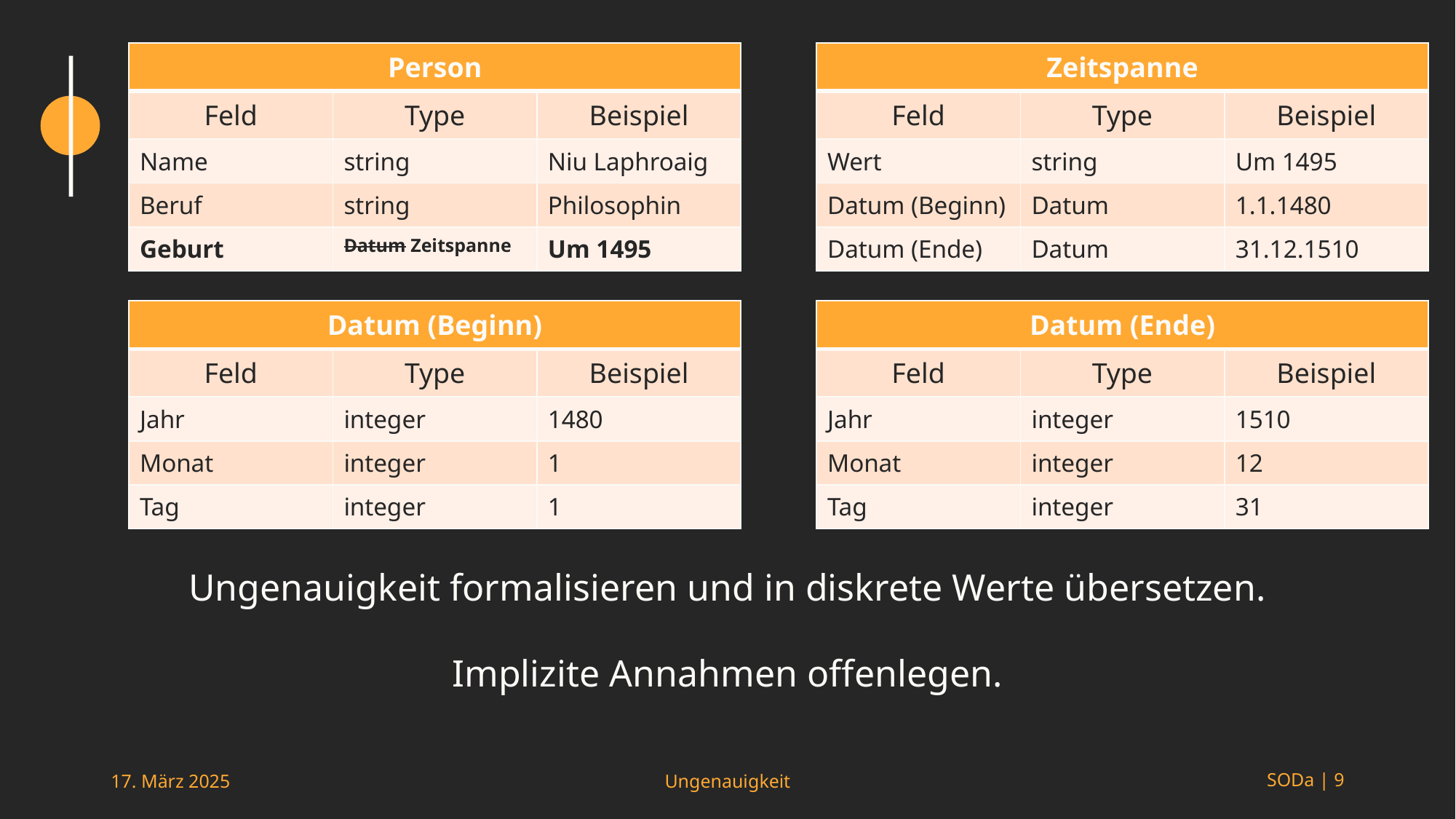

| Person |  |  |
| --- | --- | --- |
| Feld | Type | Beispiel |
| Name | string | Niu Laphroaig |
| Beruf | string | Philosophin |
| Geburt | Datum Zeitspanne | Um 1495 |
| Zeitspanne |  |  |
| --- | --- | --- |
| Feld | Type | Beispiel |
| Wert | string | Um 1495 |
| Datum (Beginn) | Datum | 1.1.1480 |
| Datum (Ende) | Datum | 31.12.1510 |
| Datum (Beginn) |  |  |
| --- | --- | --- |
| Feld | Type | Beispiel |
| Jahr | integer | 1480 |
| Monat | integer | 1 |
| Tag | integer | 1 |
| Datum (Ende) |  |  |
| --- | --- | --- |
| Feld | Type | Beispiel |
| Jahr | integer | 1510 |
| Monat | integer | 12 |
| Tag | integer | 31 |
Ungenauigkeit formalisieren und in diskrete Werte übersetzen.
Implizite Annahmen offenlegen.

17. März 2025
Ungenauigkeit
SODa | 9